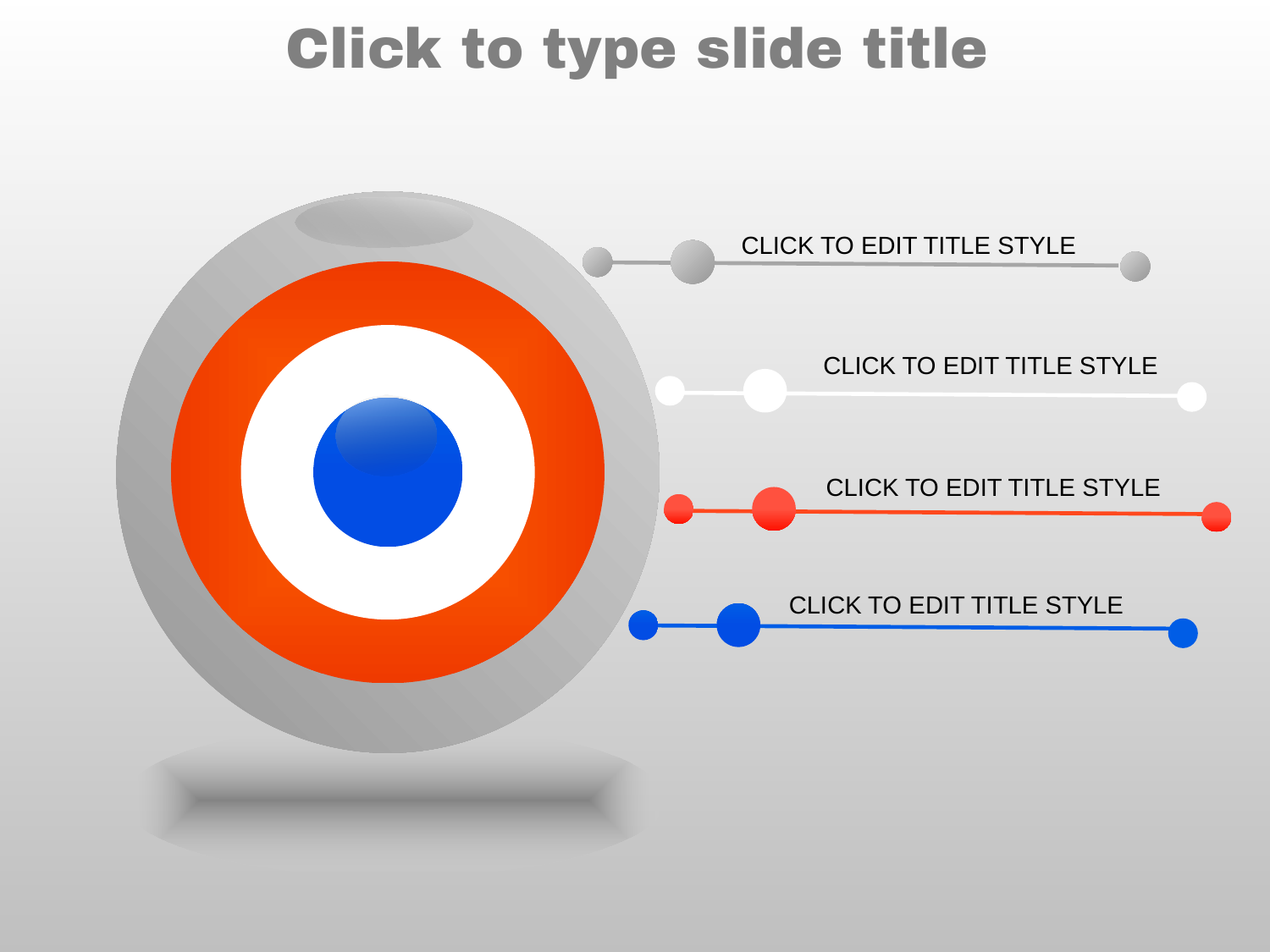

Click to type slide title

CLICK TO EDIT TITLE STYLE

CLICK TO EDIT TITLE STYLE

CLICK TO EDIT TITLE STYLE

CLICK TO EDIT TITLE STYLE